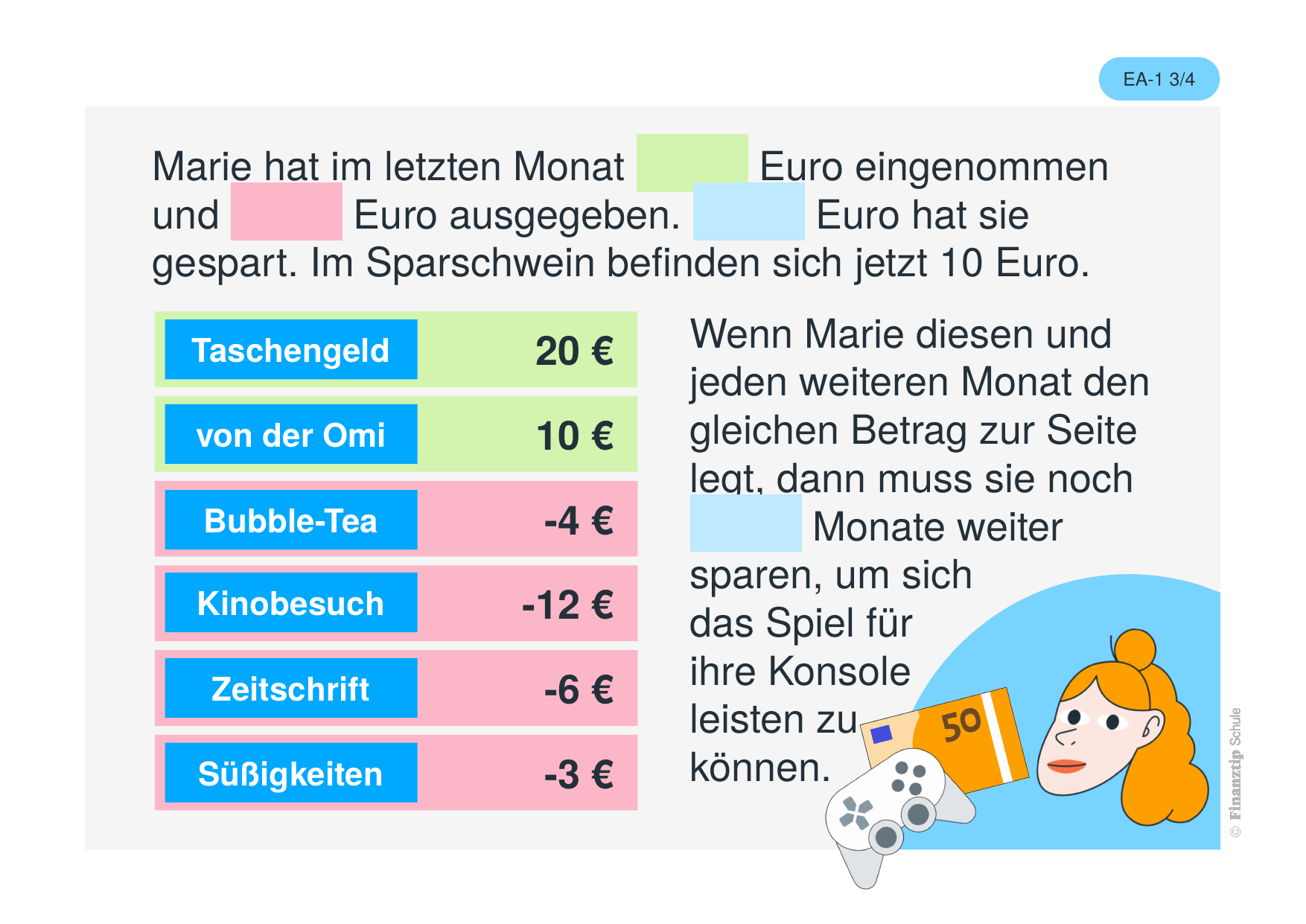

Marie hat im letzten Monat            Euro eingenommen
und            Euro ausgegeben.            Euro hat sie gespart. Im Sparschwein befinden sich jetzt 10 Euro.
Wenn Marie diesen und jeden weiteren Monat den gleichen Betrag zur Seite legt, dann muss sie noch
           Monate weiter sparen, um sich
das Spiel für
ihre Konsole
leisten zu
können.